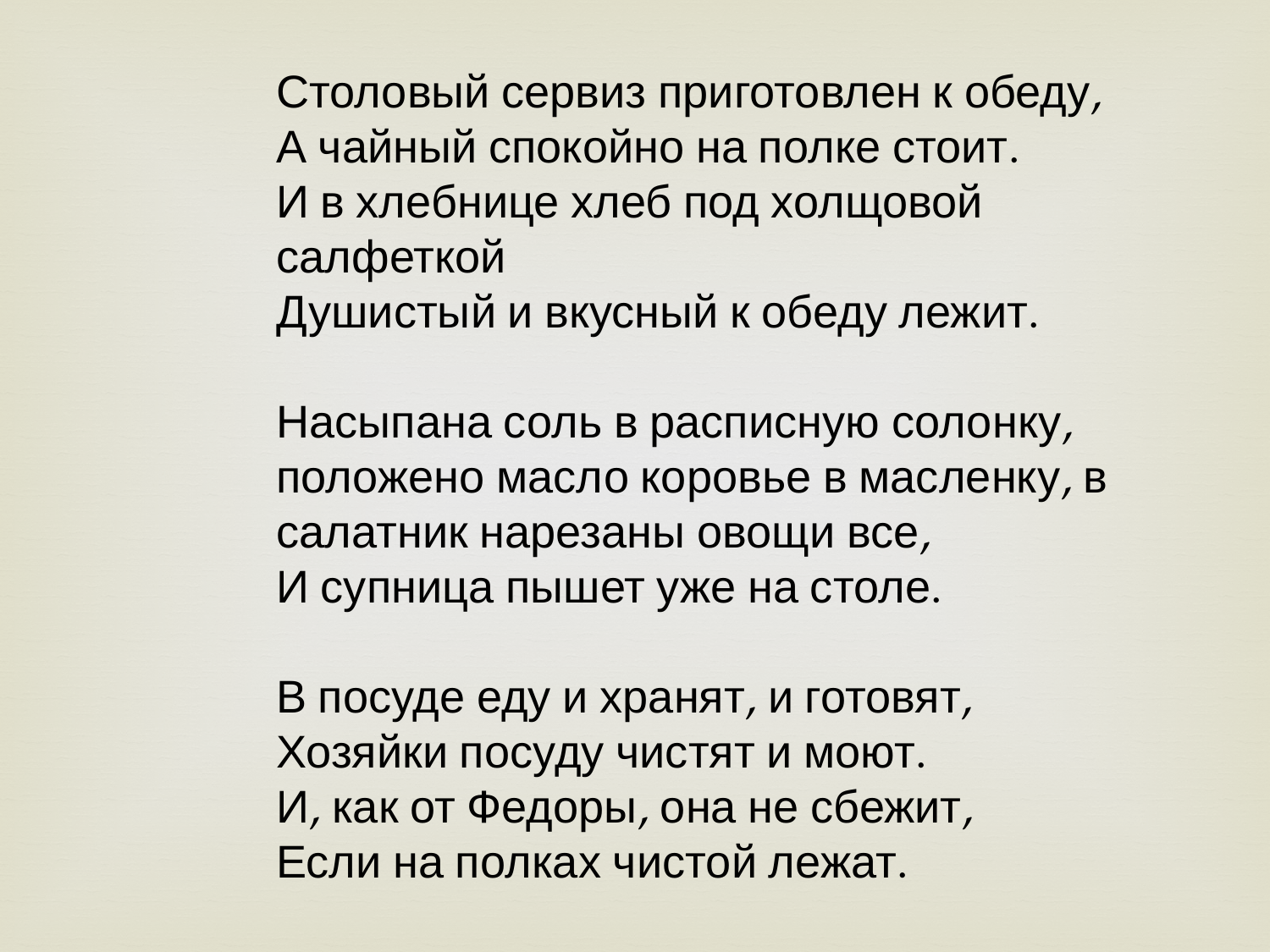

Столовый сервиз приготовлен к обеду,
А чайный спокойно на полке стоит.
И в хлебнице хлеб под холщовой салфеткой
Душистый и вкусный к обеду лежит.

Насыпана соль в расписную солонку, положено масло коровье в масленку, в салатник нарезаны овощи все,
И супница пышет уже на столе.

В посуде еду и хранят, и готовят,
Хозяйки посуду чистят и моют.
И, как от Федоры, она не сбежит,
Если на полках чистой лежат.